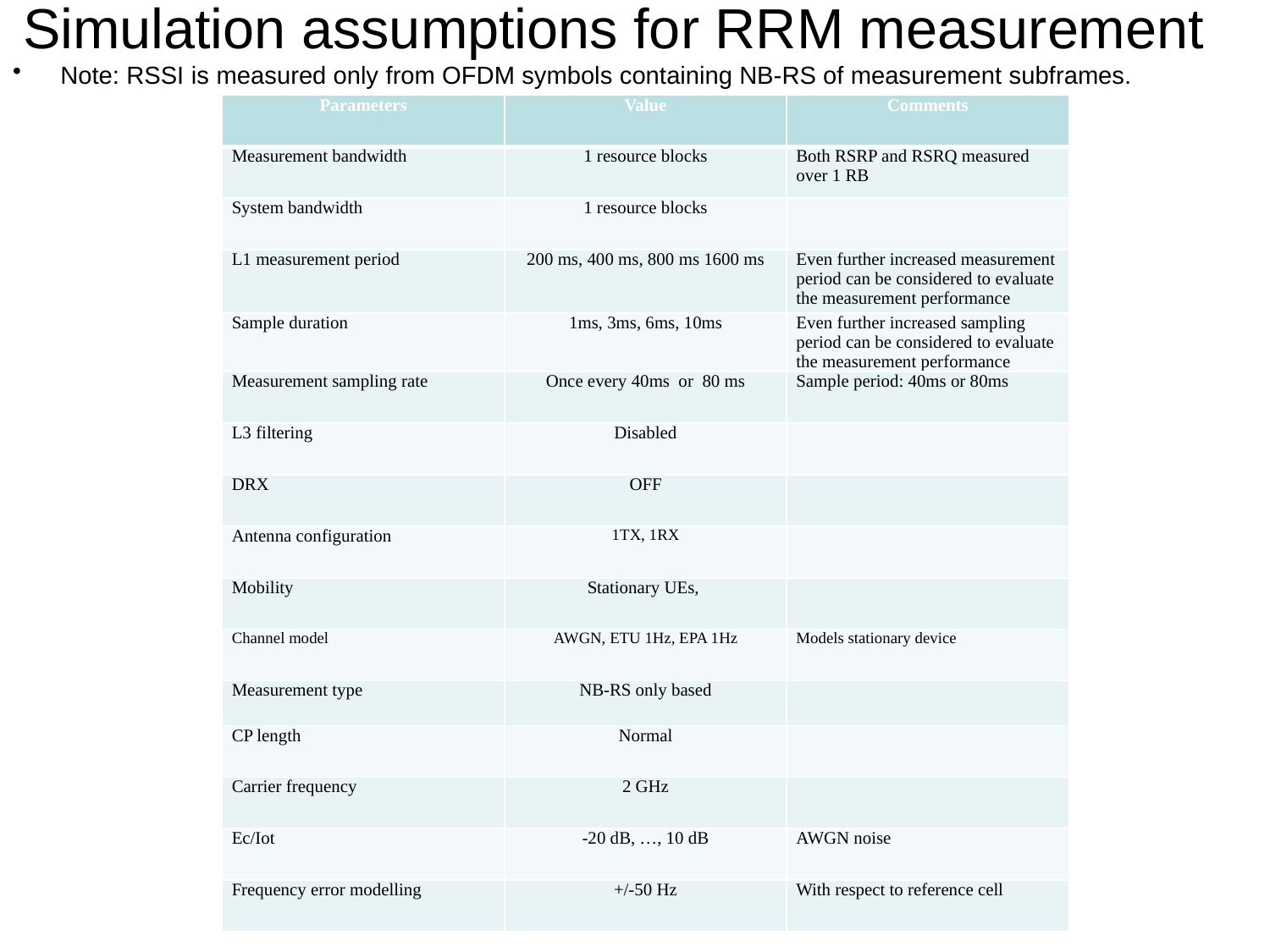

# Simulation assumptions for RRM measurement
Note: RSSI is measured only from OFDM symbols containing NB-RS of measurement subframes.

| Parameters | Value | Comments |
| --- | --- | --- |
| Measurement bandwidth | 1 resource blocks | Both RSRP and RSRQ measured over 1 RB |
| System bandwidth | 1 resource blocks |  |
| L1 measurement period | 200 ms, 400 ms, 800 ms 1600 ms | Even further increased measurement period can be considered to evaluate the measurement performance |
| Sample duration | 1ms, 3ms, 6ms, 10ms | Even further increased sampling period can be considered to evaluate the measurement performance |
| Measurement sampling rate | Once every 40ms or 80 ms | Sample period: 40ms or 80ms |
| L3 filtering | Disabled |  |
| DRX | OFF |  |
| Antenna configuration | 1TX, 1RX |  |
| Mobility | Stationary UEs, |  |
| Channel model | AWGN, ETU 1Hz, EPA 1Hz | Models stationary device |
| Measurement type | NB-RS only based |  |
| CP length | Normal |  |
| Carrier frequency | 2 GHz |  |
| Ec/Iot | -20 dB, …, 10 dB | AWGN noise |
| Frequency error modelling | +/-50 Hz | With respect to reference cell |